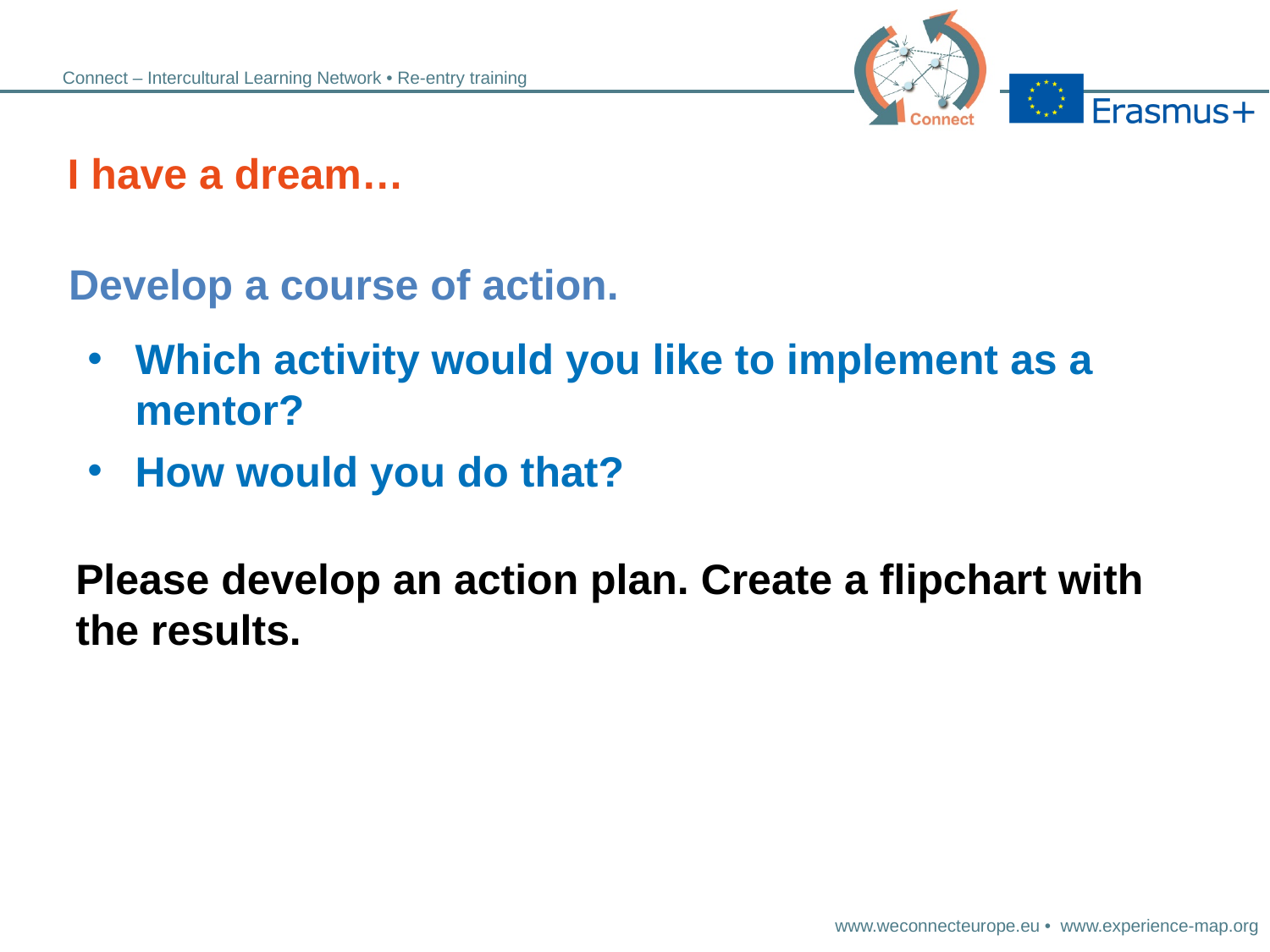

I have a dream…
Develop a course of action.
Which activity would you like to implement as a mentor?
How would you do that?
Please develop an action plan. Create a flipchart with the results.